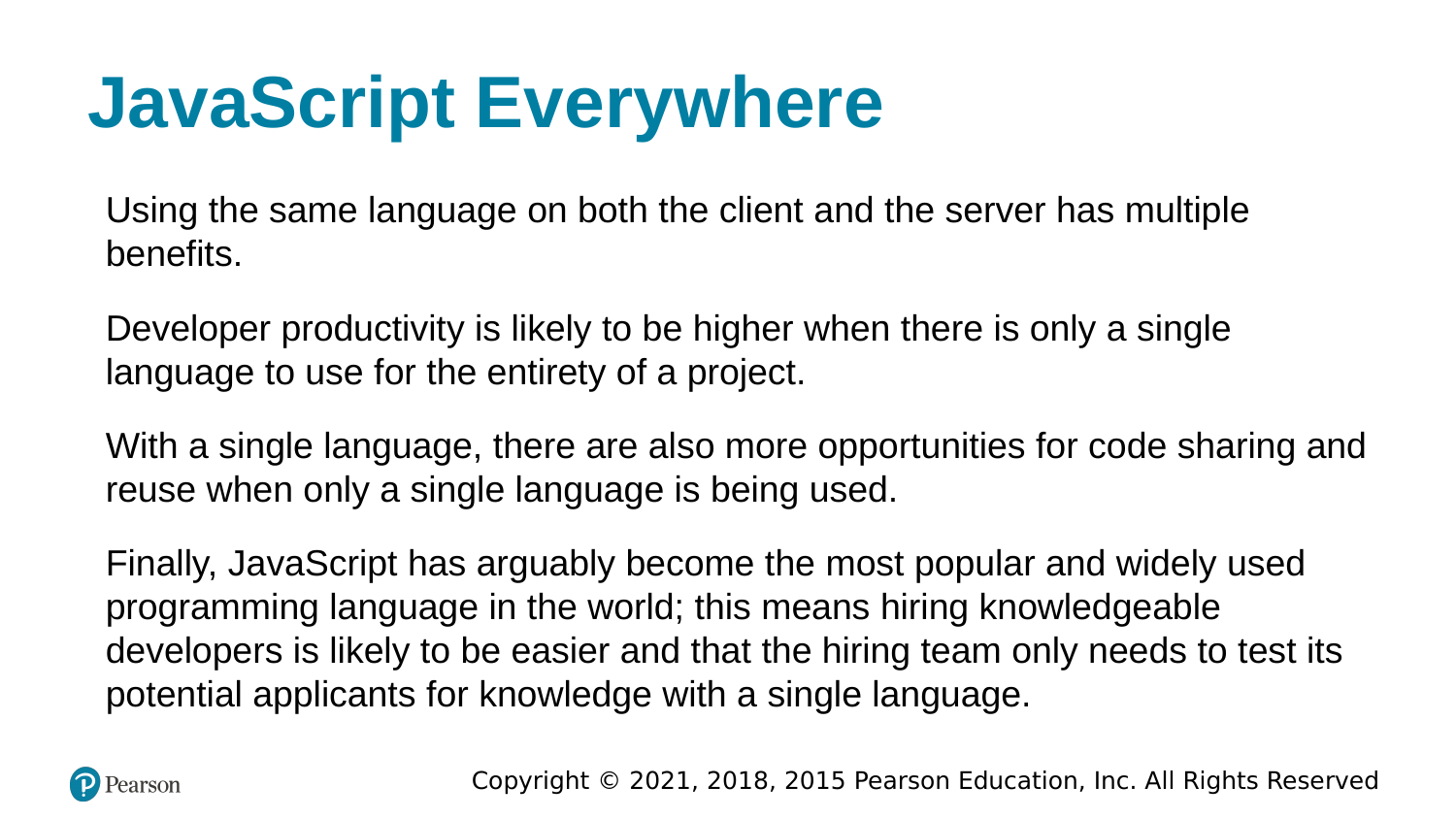

# JavaScript Everywhere
Using the same language on both the client and the server has multiple benefits.
Developer productivity is likely to be higher when there is only a single language to use for the entirety of a project.
With a single language, there are also more opportunities for code sharing and reuse when only a single language is being used.
Finally, JavaScript has arguably become the most popular and widely used programming language in the world; this means hiring knowledgeable developers is likely to be easier and that the hiring team only needs to test its potential applicants for knowledge with a single language.